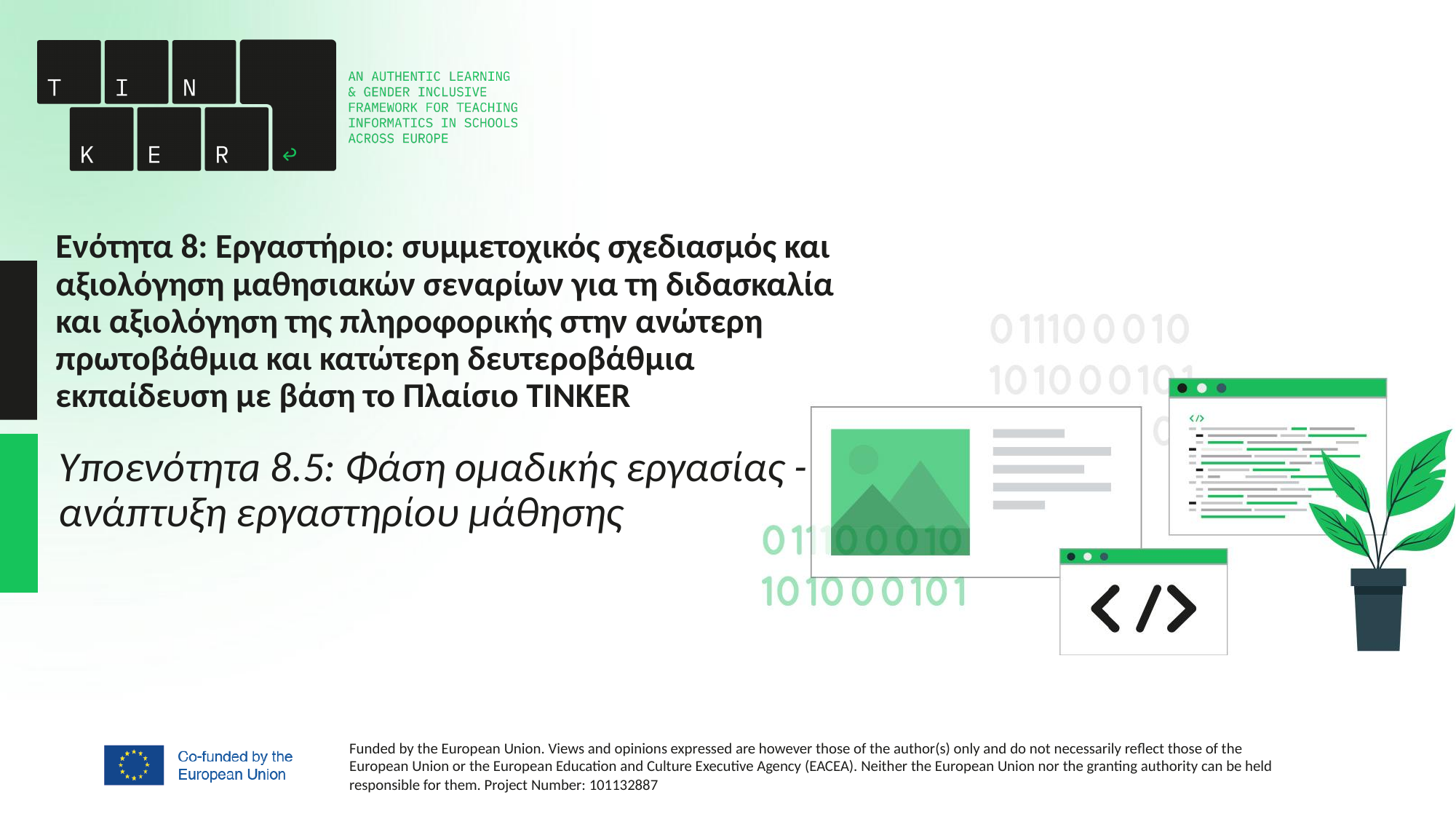

# Ενότητα 8: Εργαστήριο: συμμετοχικός σχεδιασμός και αξιολόγηση μαθησιακών σεναρίων για τη διδασκαλία και αξιολόγηση της πληροφορικής στην ανώτερη πρωτοβάθμια και κατώτερη δευτεροβάθμια εκπαίδευση με βάση το Πλαίσιο TINKER

Υποενότητa 8.5: Φάση ομαδικής εργασίας - ανάπτυξη εργαστηρίου μάθησης